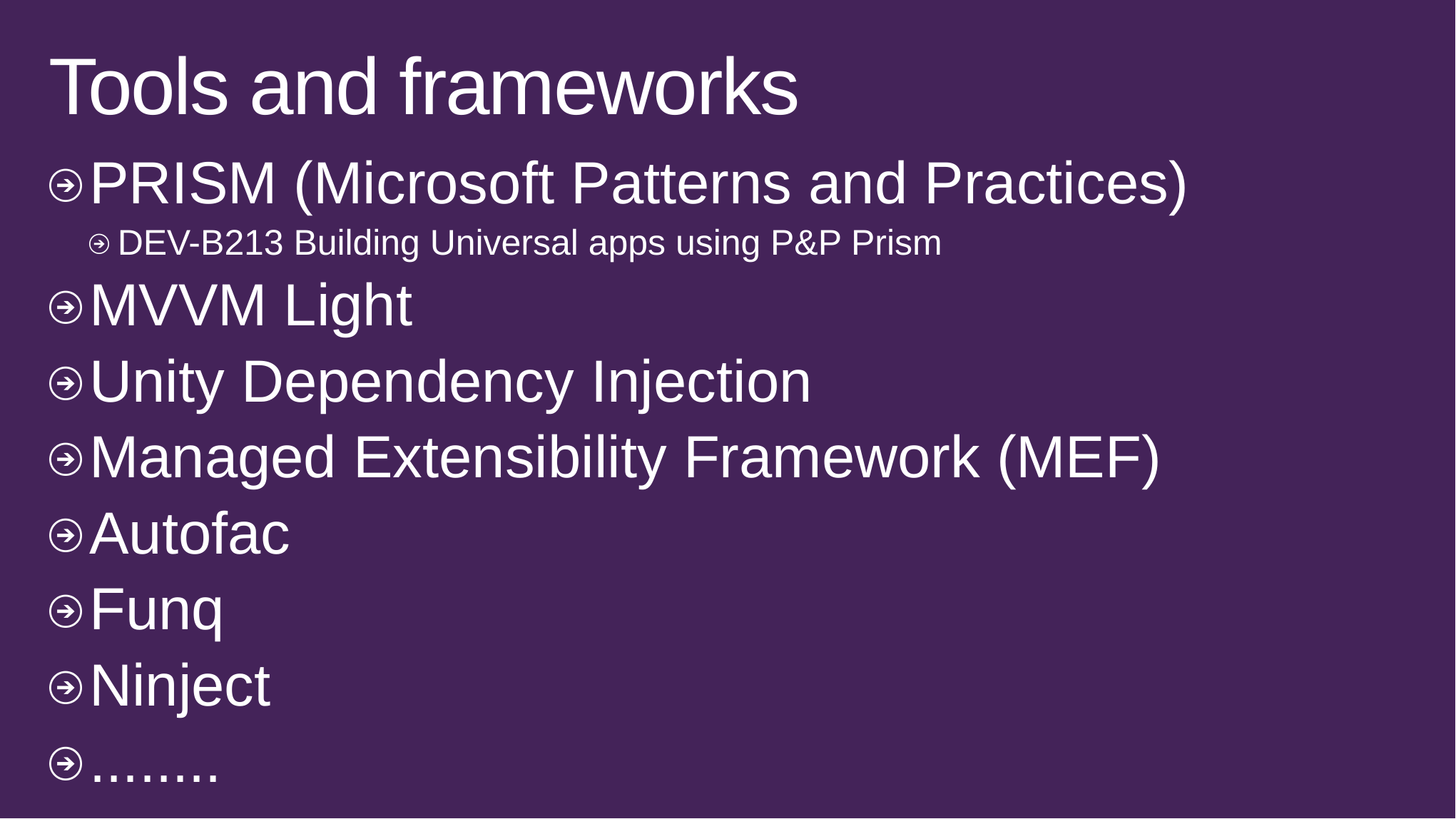

# Tools and frameworks
PRISM (Microsoft Patterns and Practices)
DEV-B213 Building Universal apps using P&P Prism
MVVM Light
Unity Dependency Injection
Managed Extensibility Framework (MEF)
Autofac
Funq
Ninject
........